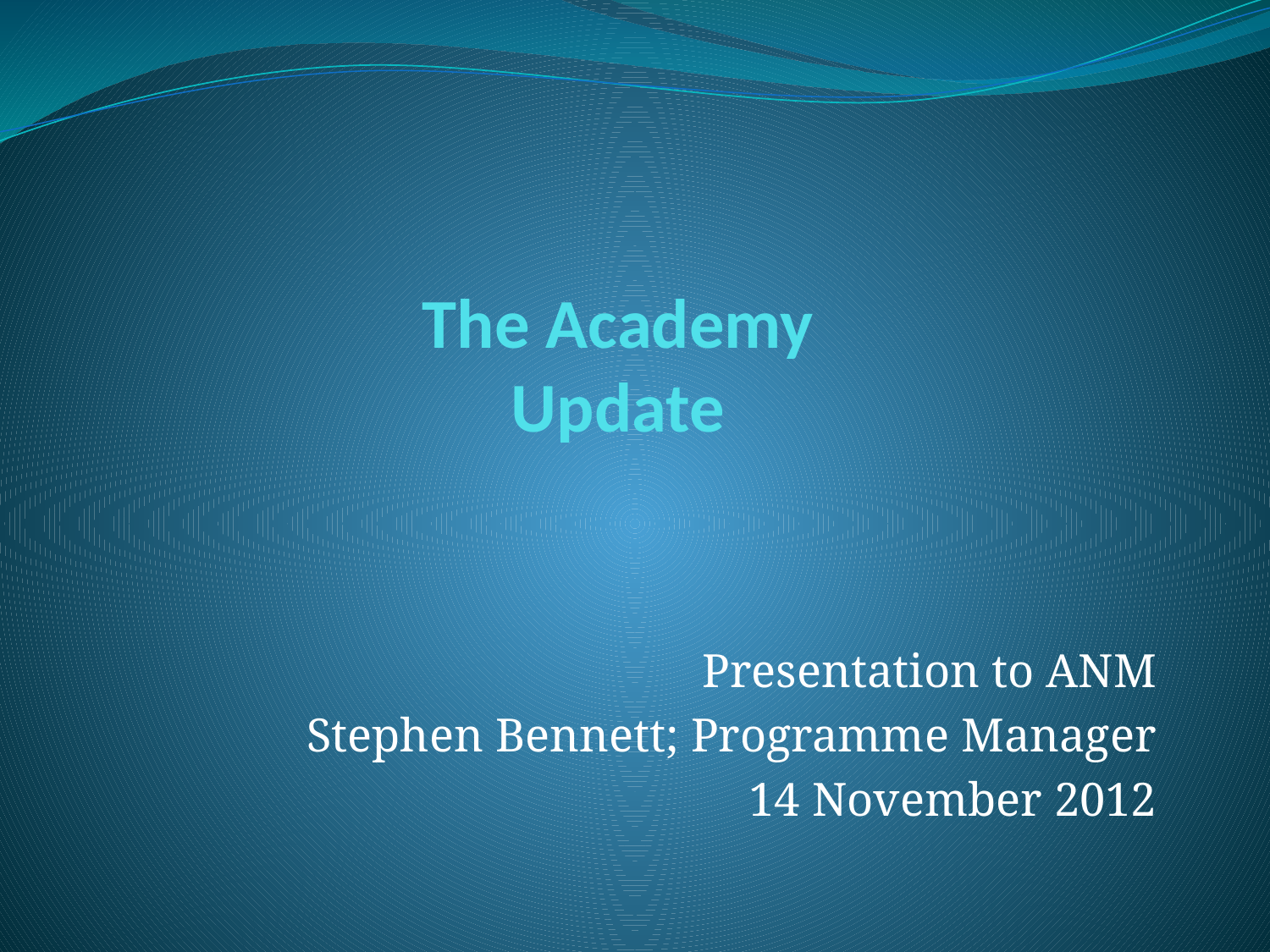

# The Academy Update
Presentation to ANM
Stephen Bennett; Programme Manager
14 November 2012